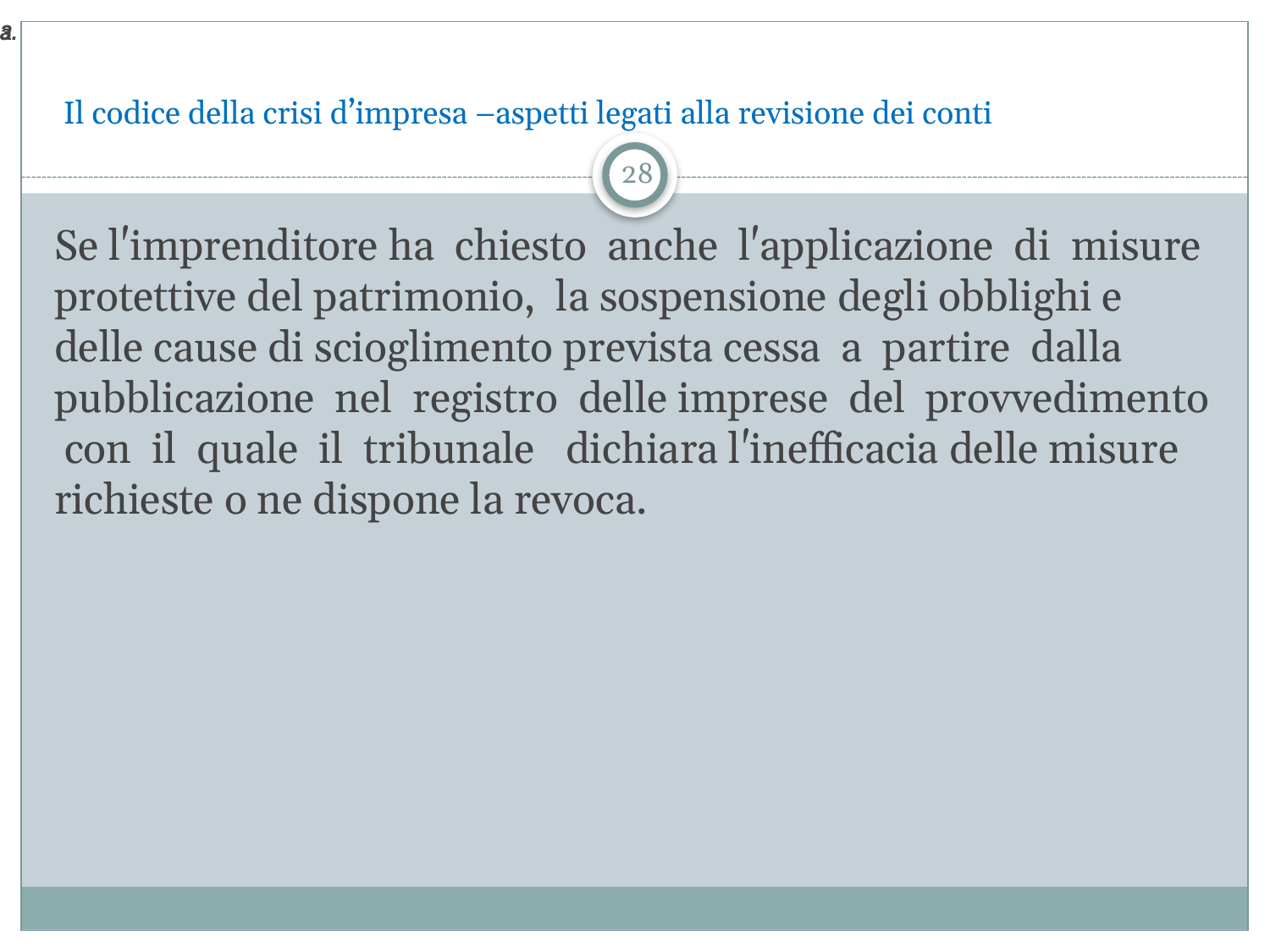

3.
a
# Il codice della crisi d’impresa –aspetti legati alla revisione dei conti
28
Se l'imprenditore ha  chiesto  anche  l'applicazione  di  misure protettive del patrimonio,  la sospensione degli obblighi e delle cause di scioglimento prevista cessa  a  partire  dalla  pubblicazione  nel  registro  delle imprese  del  provvedimento  con  il  quale  il  tribunale   dichiara l'inefficacia delle misure  richieste o ne dispone la revoca.